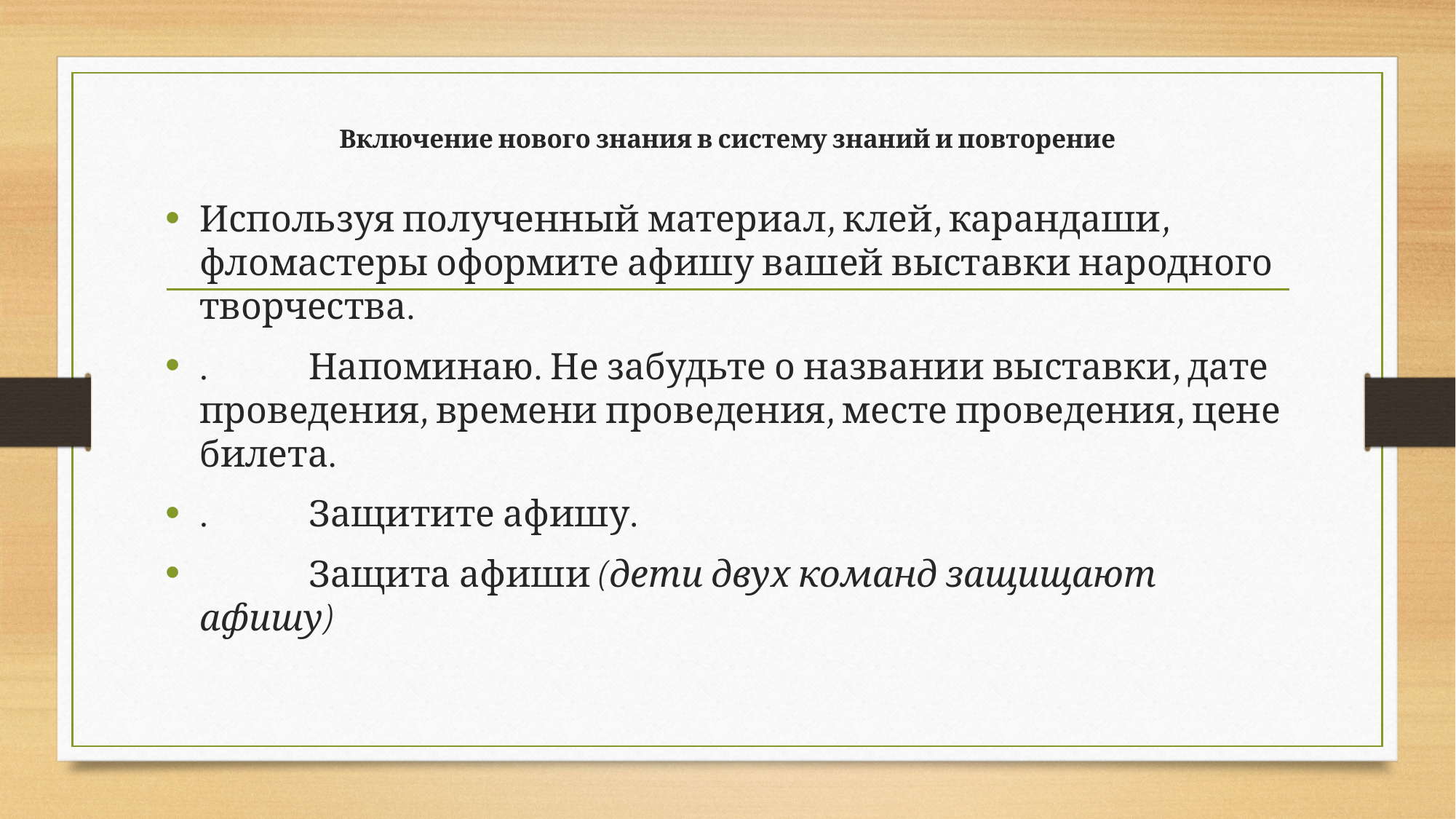

# Включение нового знания в систему знаний и повторение
Используя полученный материал, клей, карандаши, фломастеры оформите афишу вашей выставки народного творчества.
.	Напоминаю. Не забудьте о названии выставки, дате проведения, времени проведения, месте проведения, цене билета.
.	Защитите афишу.
	Защита афиши (дети двух команд защищают афишу)